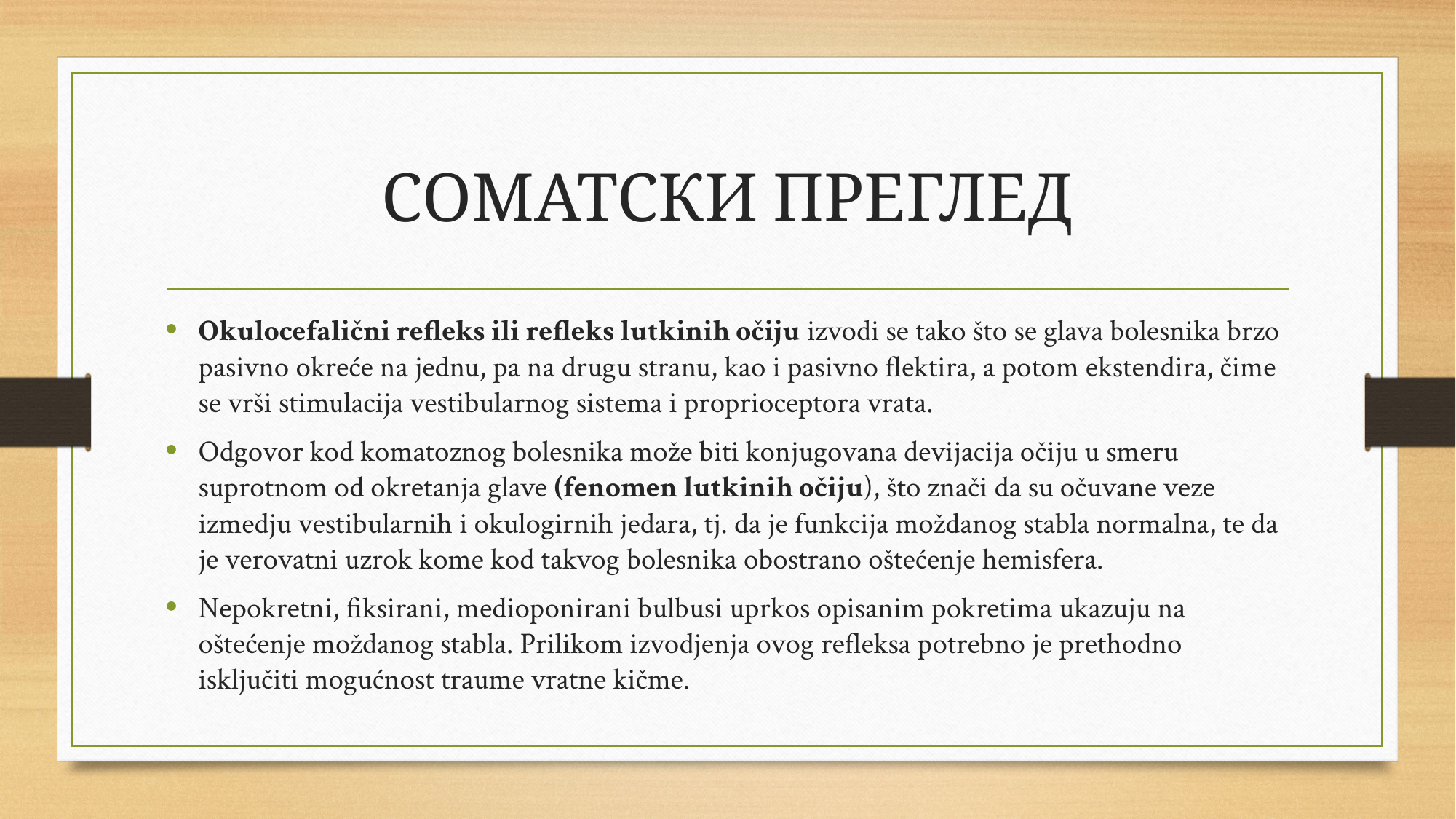

# СОМАТСКИ ПРЕГЛЕД
Okulocefalični refleks ili refleks lutkinih očiju izvodi se tako što se glava bolesnika brzo pasivno okreće na jednu, pa na drugu stranu, kao i pasivno flektira, a potom ekstendira, čime se vrši stimulacija vestibularnog sistema i proprioceptora vrata.
Odgovor kod komatoznog bolesnika može biti konjugovana devijacija očiju u smeru suprotnom od okretanja glave (fenomen lutkinih očiju), što znači da su očuvane veze izmedju vestibularnih i okulogirnih jedara, tj. da je funkcija moždanog stabla normalna, te da je verovatni uzrok kome kod takvog bolesnika obostrano oštećenje hemisfera.
Nepokretni, fiksirani, medioponirani bulbusi uprkos opisanim pokretima ukazuju na oštećenje moždanog stabla. Prilikom izvodjenja ovog refleksa potrebno je prethodno isključiti mogućnost traume vratne kičme.